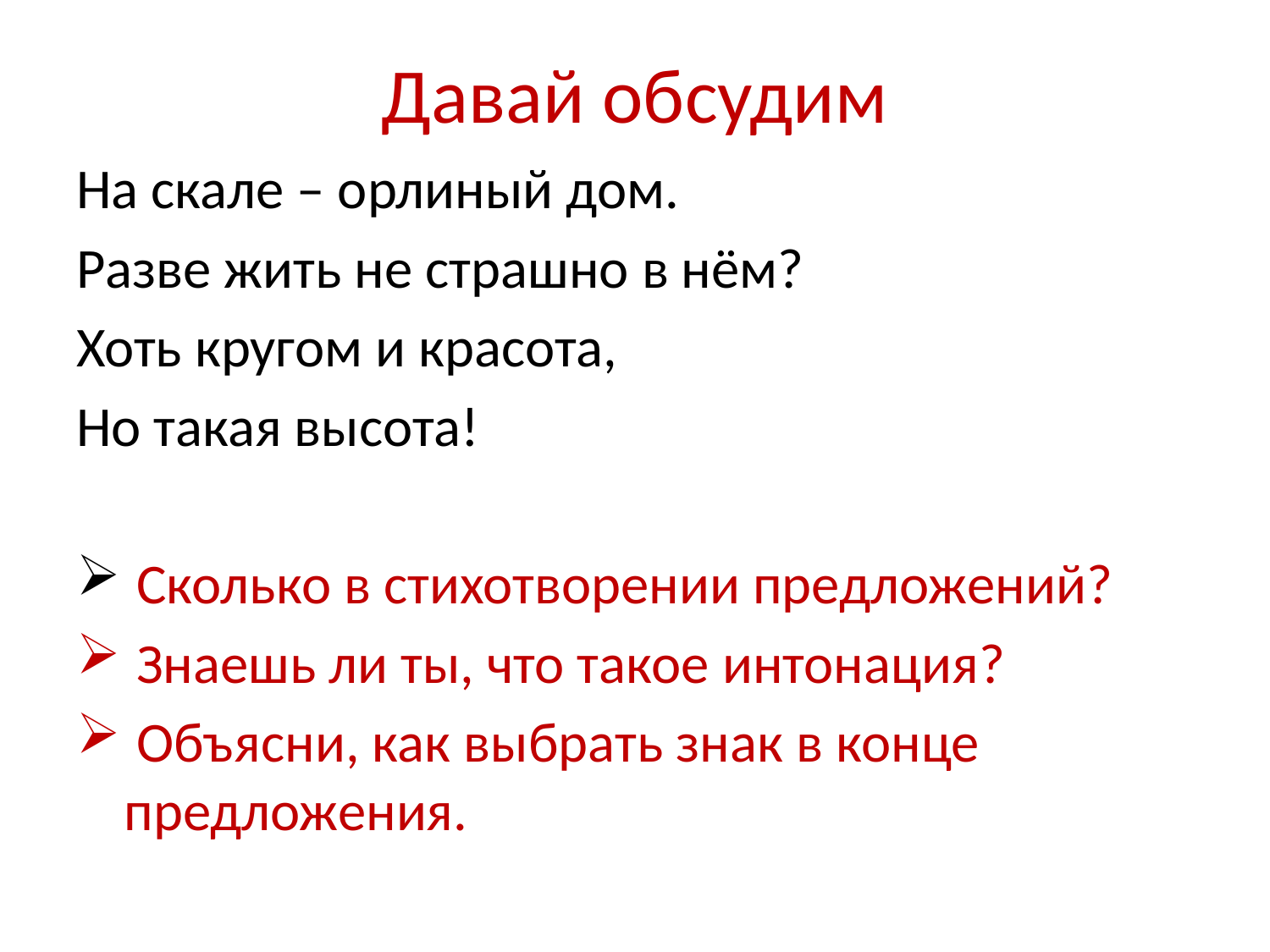

# Давай обсудим
На скале – орлиный дом.
Разве жить не страшно в нём?
Хоть кругом и красота,
Но такая высота!

 Сколько в стихотворении предложений?
 Знаешь ли ты, что такое интонация?
 Объясни, как выбрать знак в конце предложения.